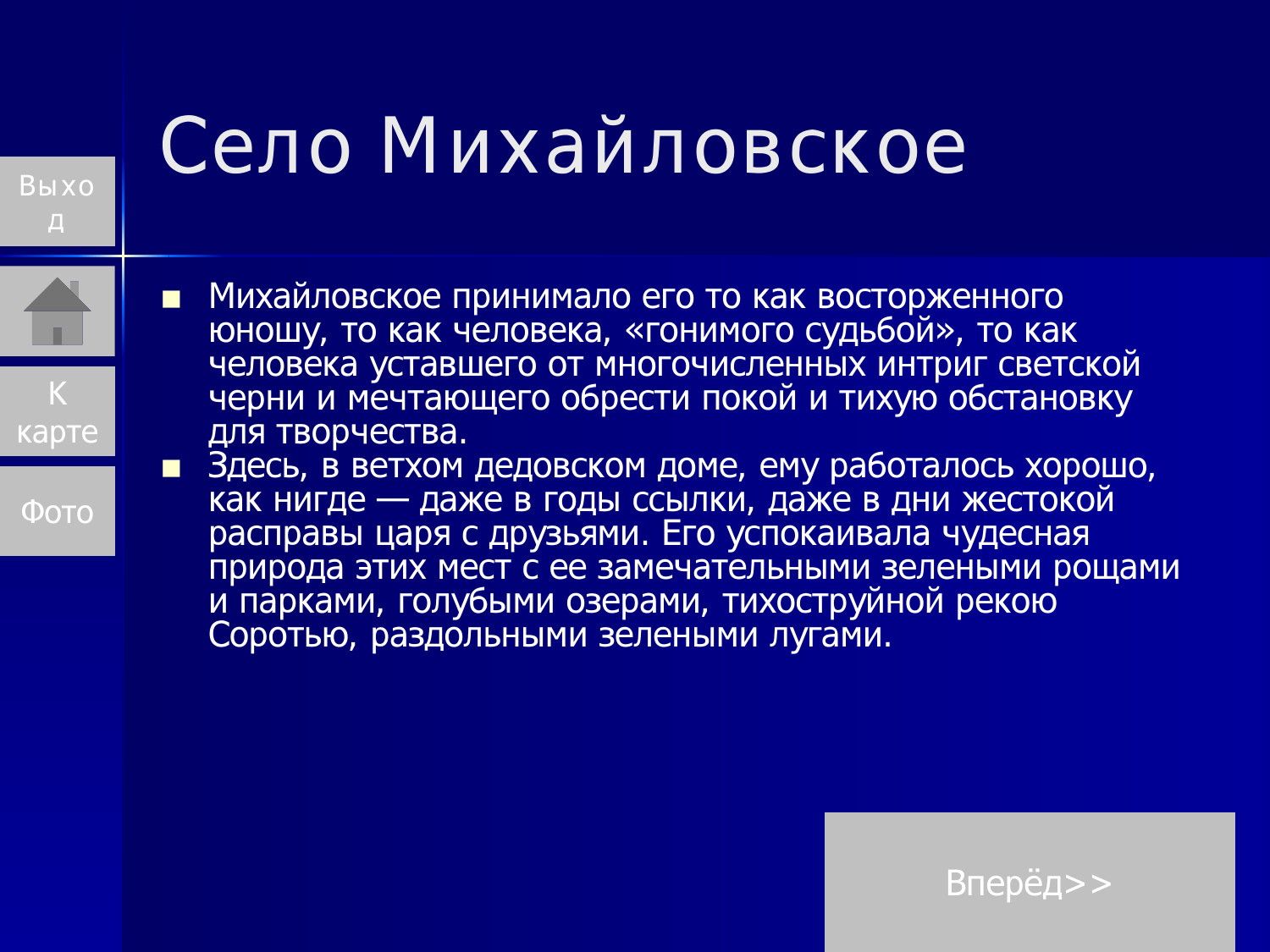

# Село Михайловское
Выход

Михайловское принимало его то как восторженного юношу, то как человека, «гонимого судьбой», то как человека уставшего от многочисленных интриг светской черни и мечтающего обрести покой и тихую обстановку для творчества.
Здесь, в ветхом дедовском доме, ему работалось хорошо, как нигде — даже в годы ссылки, даже в дни жестокой расправы царя с друзьями. Его успокаивала чудесная природа этих мест с ее замечательными зелеными рощами и парками, голубыми озерами, тихоструйной рекою Соротью, раздольными зелеными лугами.
К
карте
Фото
Вперёд>>